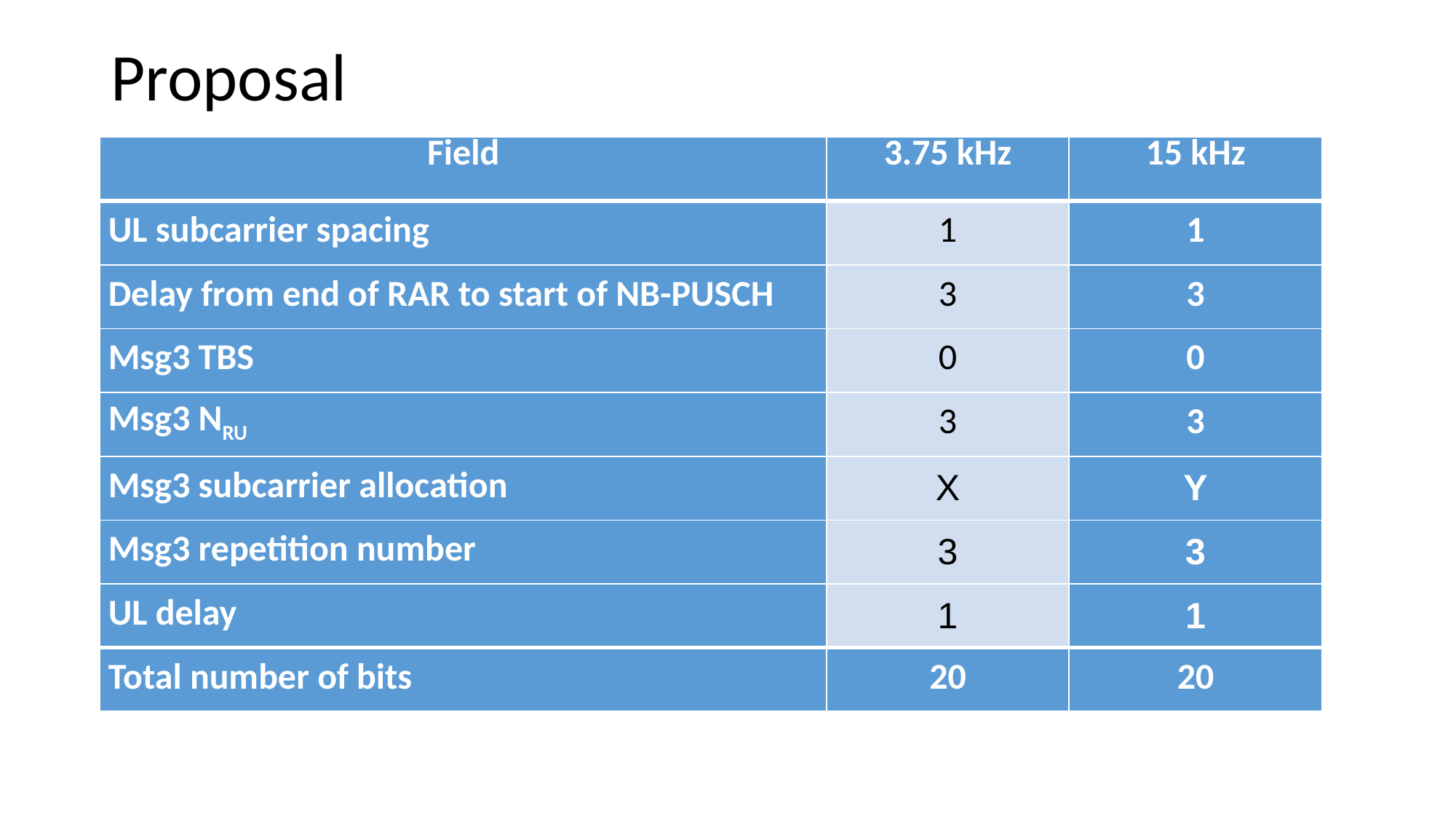

# Proposal
| Field | 3.75 kHz | 15 kHz |
| --- | --- | --- |
| UL subcarrier spacing | 1 | 1 |
| Delay from end of RAR to start of NB-PUSCH | 3 | 3 |
| Msg3 TBS | 0 | 0 |
| Msg3 NRU | 3 | 3 |
| Msg3 subcarrier allocation | X | Y |
| Msg3 repetition number | 3 | 3 |
| UL delay | 1 | 1 |
| Total number of bits | 20 | 20 |